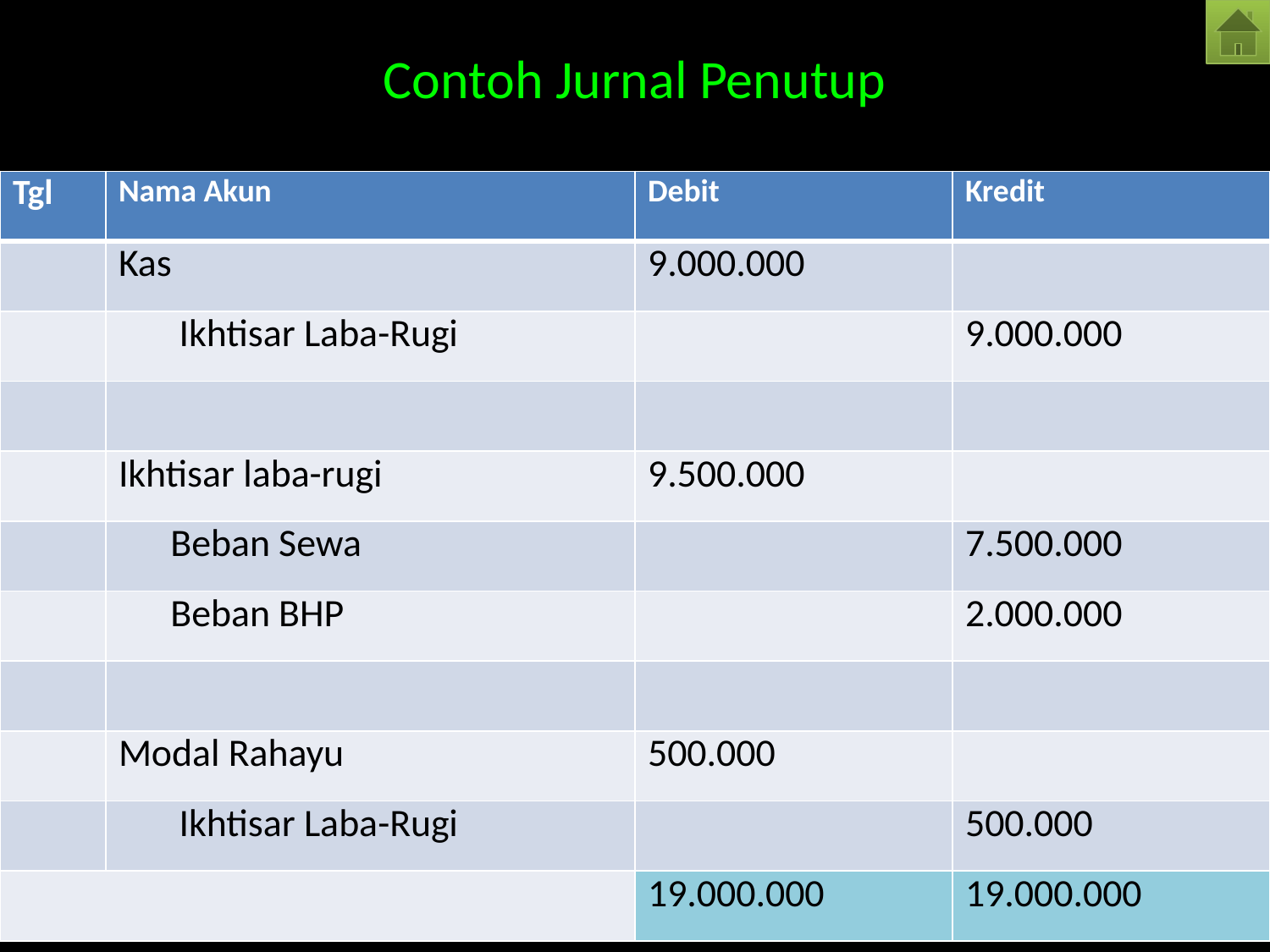

# Contoh Jurnal Penutup
| Tgl | Nama Akun | Debit | Kredit |
| --- | --- | --- | --- |
|  | Kas | 9.000.000 |  |
|  | Ikhtisar Laba-Rugi |  | 9.000.000 |
|  |  |  |  |
|  | Ikhtisar laba-rugi | 9.500.000 |  |
|  | Beban Sewa |  | 7.500.000 |
|  | Beban BHP |  | 2.000.000 |
|  |  |  |  |
|  | Modal Rahayu | 500.000 |  |
|  | Ikhtisar Laba-Rugi |  | 500.000 |
|  |  | 19.000.000 | 19.000.000 |